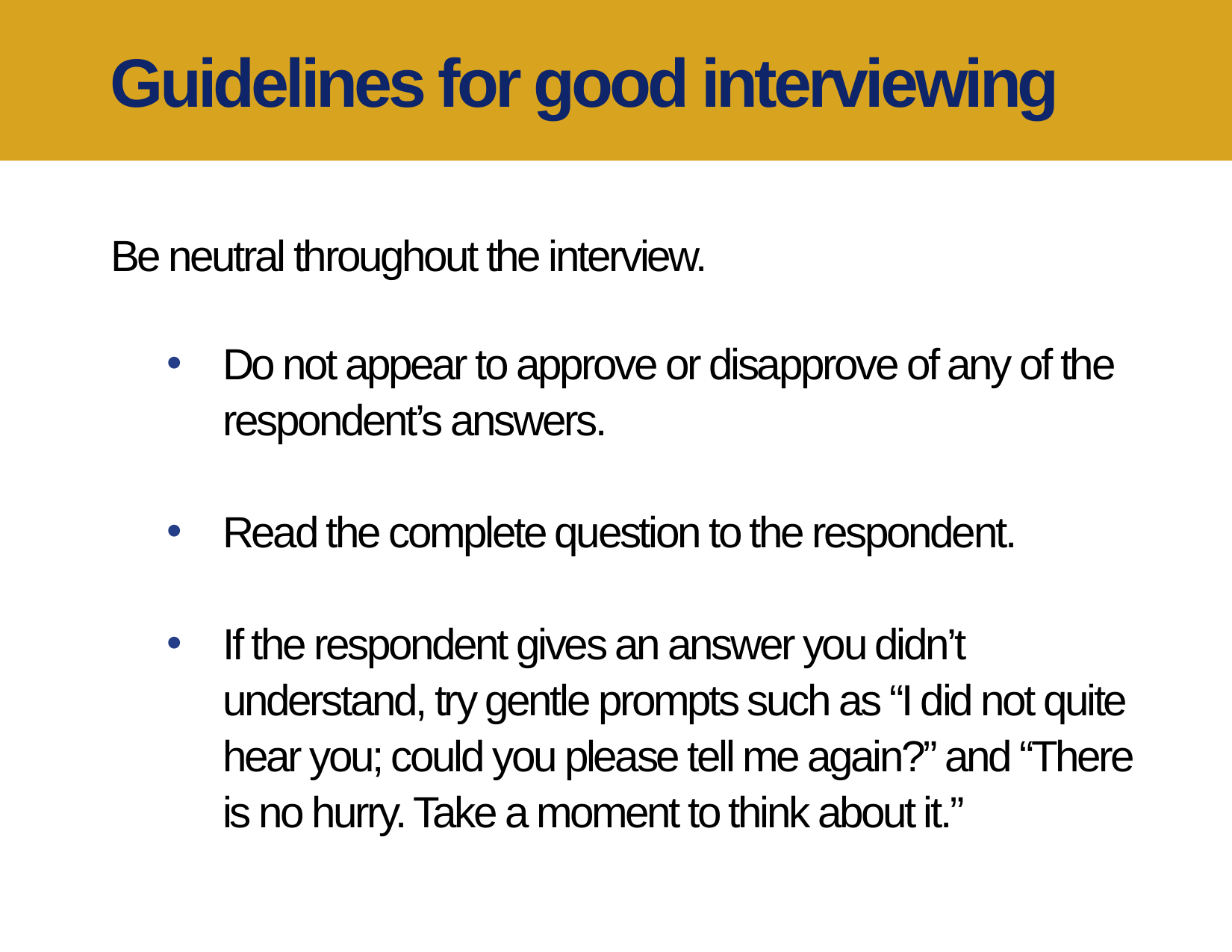

Guidelines for good interviewing
Be neutral throughout the interview.

Do not appear to approve or disapprove of any of the respondent’s answers.

Read the complete question to the respondent.

If the respondent gives an answer you didn’t understand, try gentle prompts such as “I did not quite hear you; could you please tell me again?” and “There is no hurry. Take a moment to think about it.”